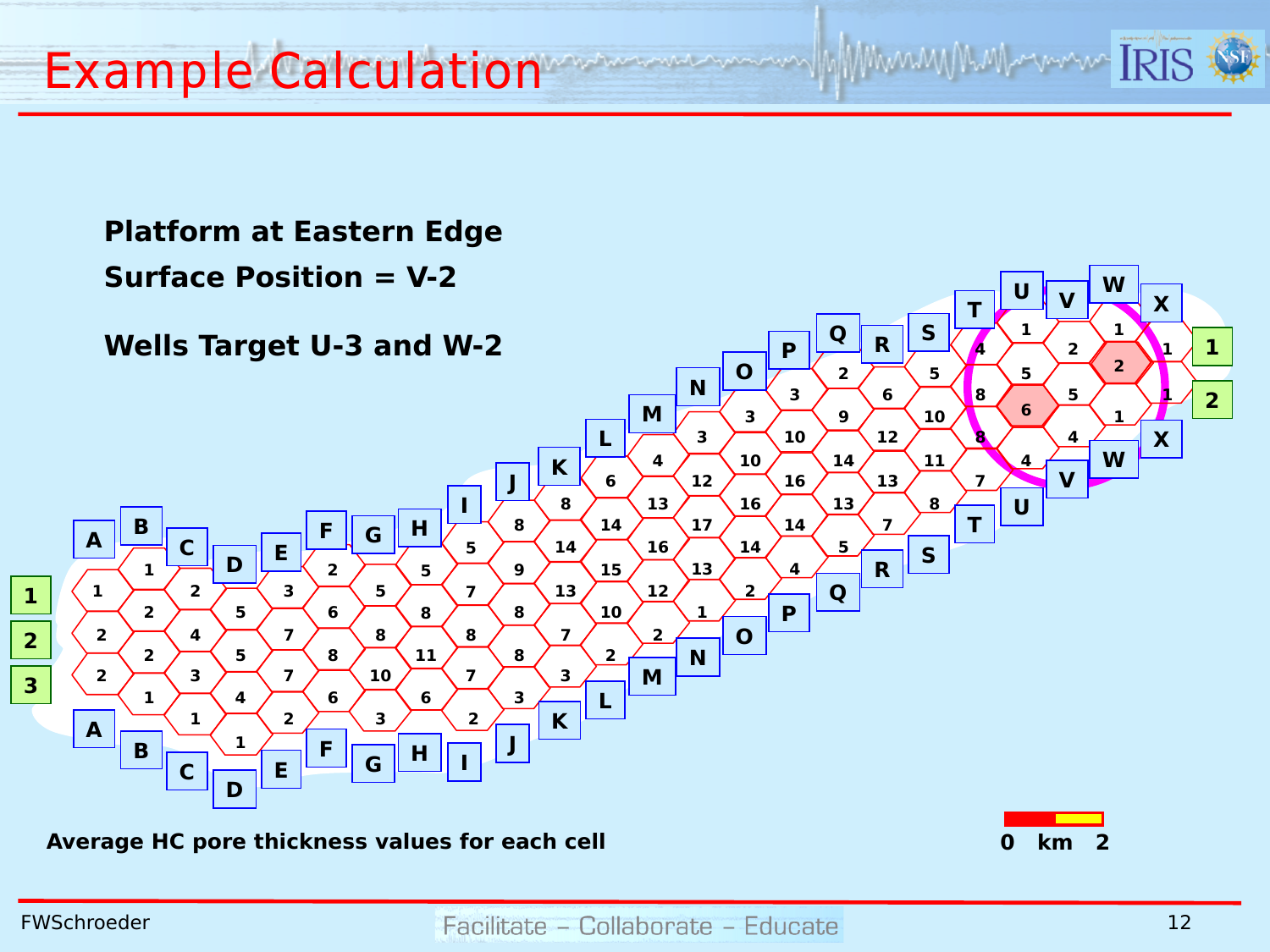

# Example Calculation
Platform at Eastern Edge
Surface Position = V-2

Wells Target U-3 and W-2
W
U
V
X
T
S
Q
R
1
P
O
N
2
M
L
X
W
K
V
J
I
U
T
B
H
F
G
A
C
E
S
D
R
Q
1
P
O
2
N
M
3
L
K
A
J
F
B
H
I
G
E
C
D

1
1

4
2
1

2

2
5
5

3
6
8
5
1

6

3
9
10
1

3
10
12
8
4

4
10
14
11
4

6
12
16
13
7

8
13
16
13
8

14
17
14
7
8

16
14
5
14

5

13
4
1
2
9
15

5

1
2
3
5
13
12
2
7

2
5
6
8
10
1
8

2
4
7
8
8
7
2

2
5
8
11
8
2

2
3
7
10
7
3

1
4

6
6
3

1
2
3
2

1

0   km   2
Average HC pore thickness values for each cell